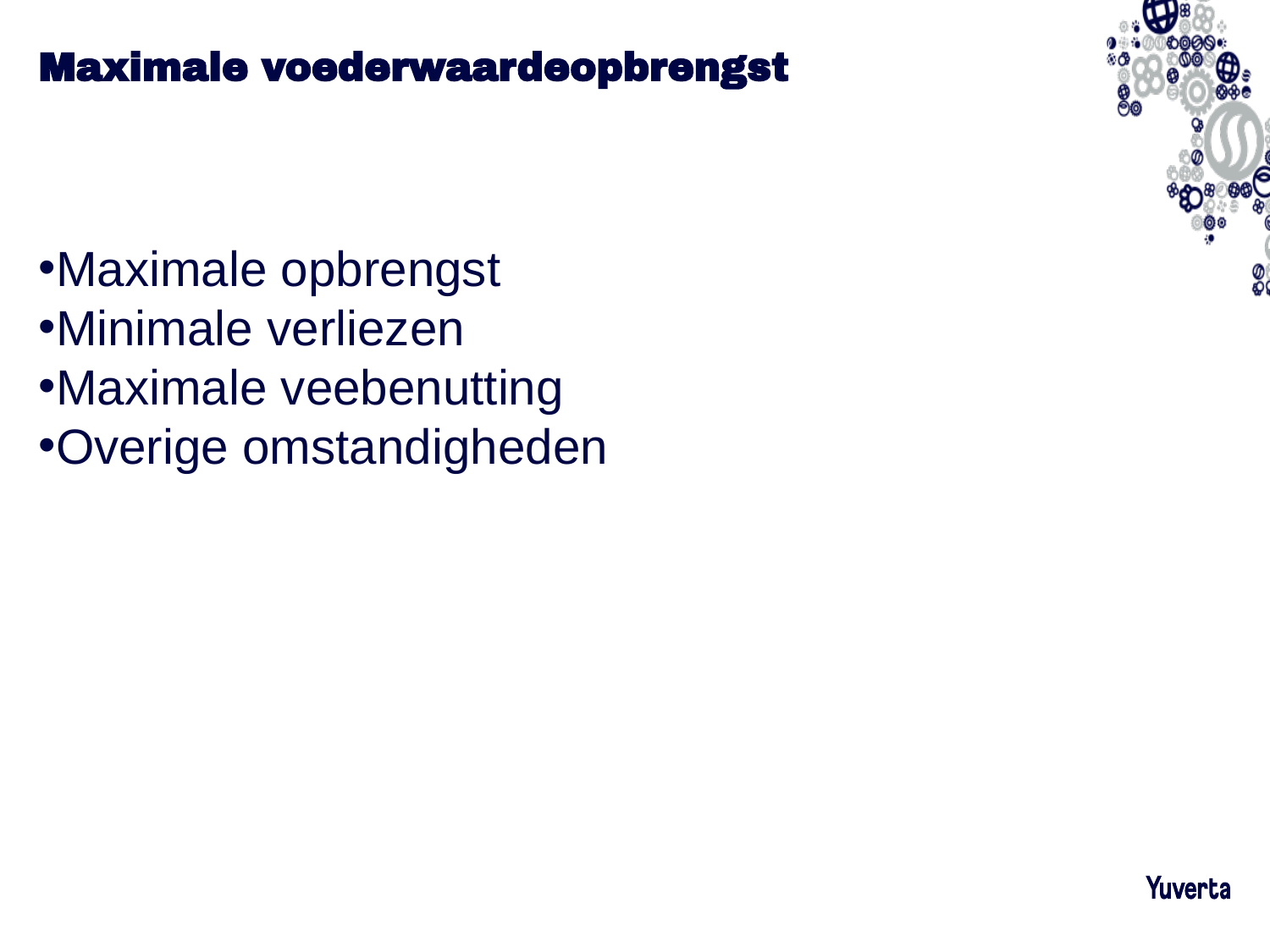

# Maximale voederwaardeopbrengst
Maximale opbrengst
Minimale verliezen
Maximale veebenutting
Overige omstandigheden